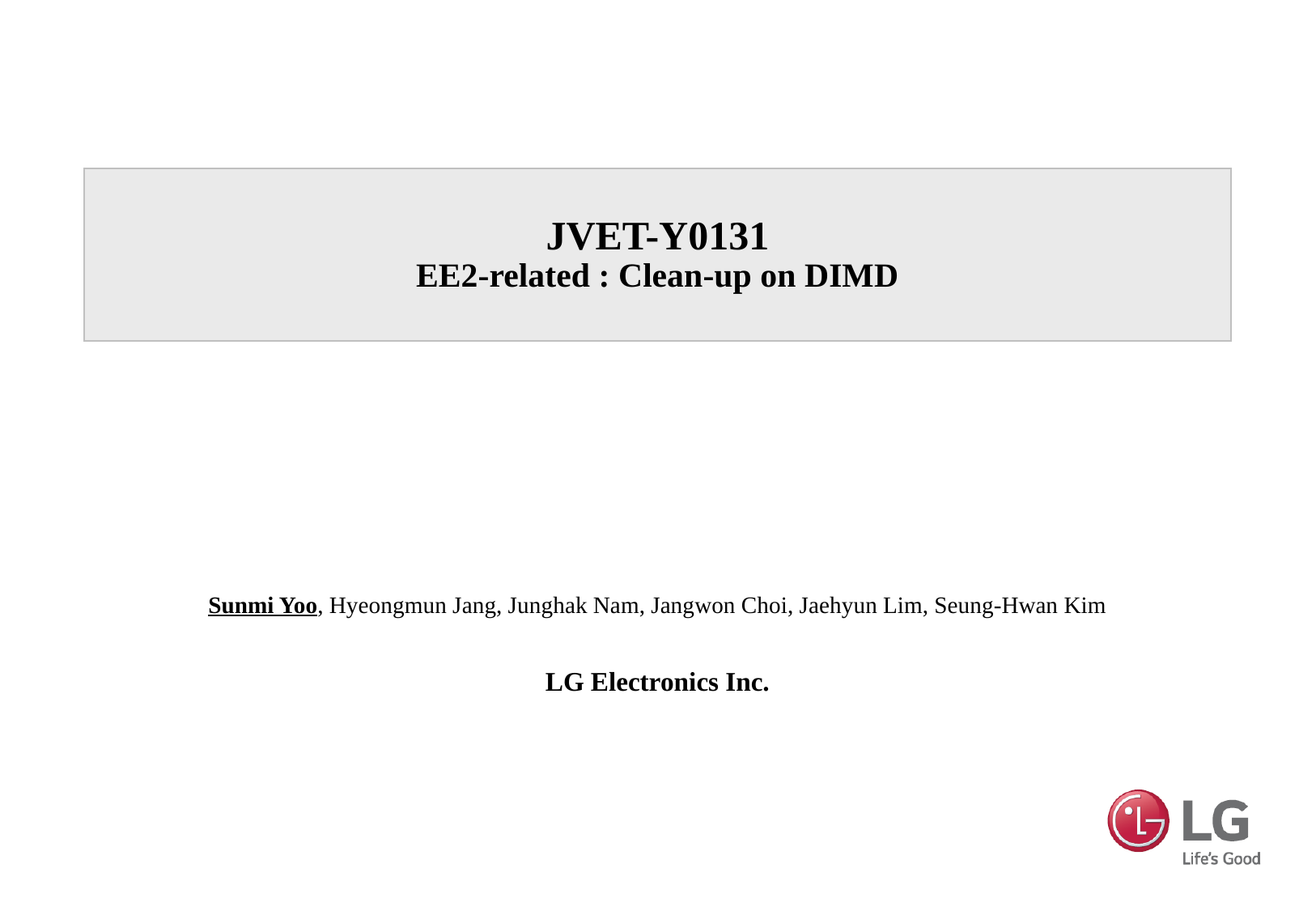

# JVET-Y0131 EE2-related : Clean-up on DIMD
Sunmi Yoo, Hyeongmun Jang, Junghak Nam, Jangwon Choi, Jaehyun Lim, Seung-Hwan Kim